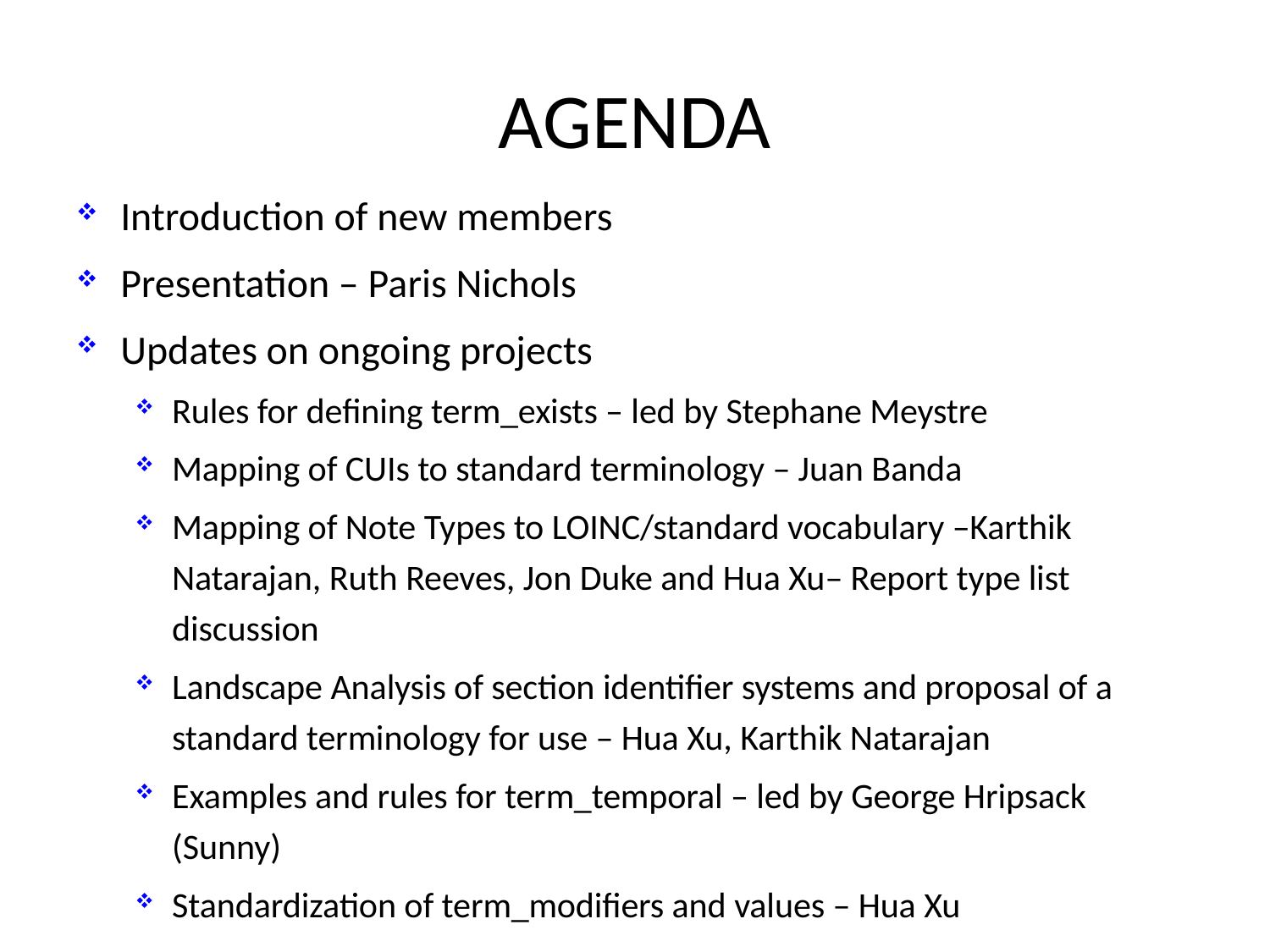

# AGENDA
Introduction of new members
Presentation – Paris Nichols
Updates on ongoing projects
Rules for defining term_exists – led by Stephane Meystre
Mapping of CUIs to standard terminology – Juan Banda
Mapping of Note Types to LOINC/standard vocabulary –Karthik Natarajan, Ruth Reeves, Jon Duke and Hua Xu– Report type list discussion
Landscape Analysis of section identifier systems and proposal of a standard terminology for use – Hua Xu, Karthik Natarajan
Examples and rules for term_temporal – led by George Hripsack (Sunny)
Standardization of term_modifiers and values – Hua Xu